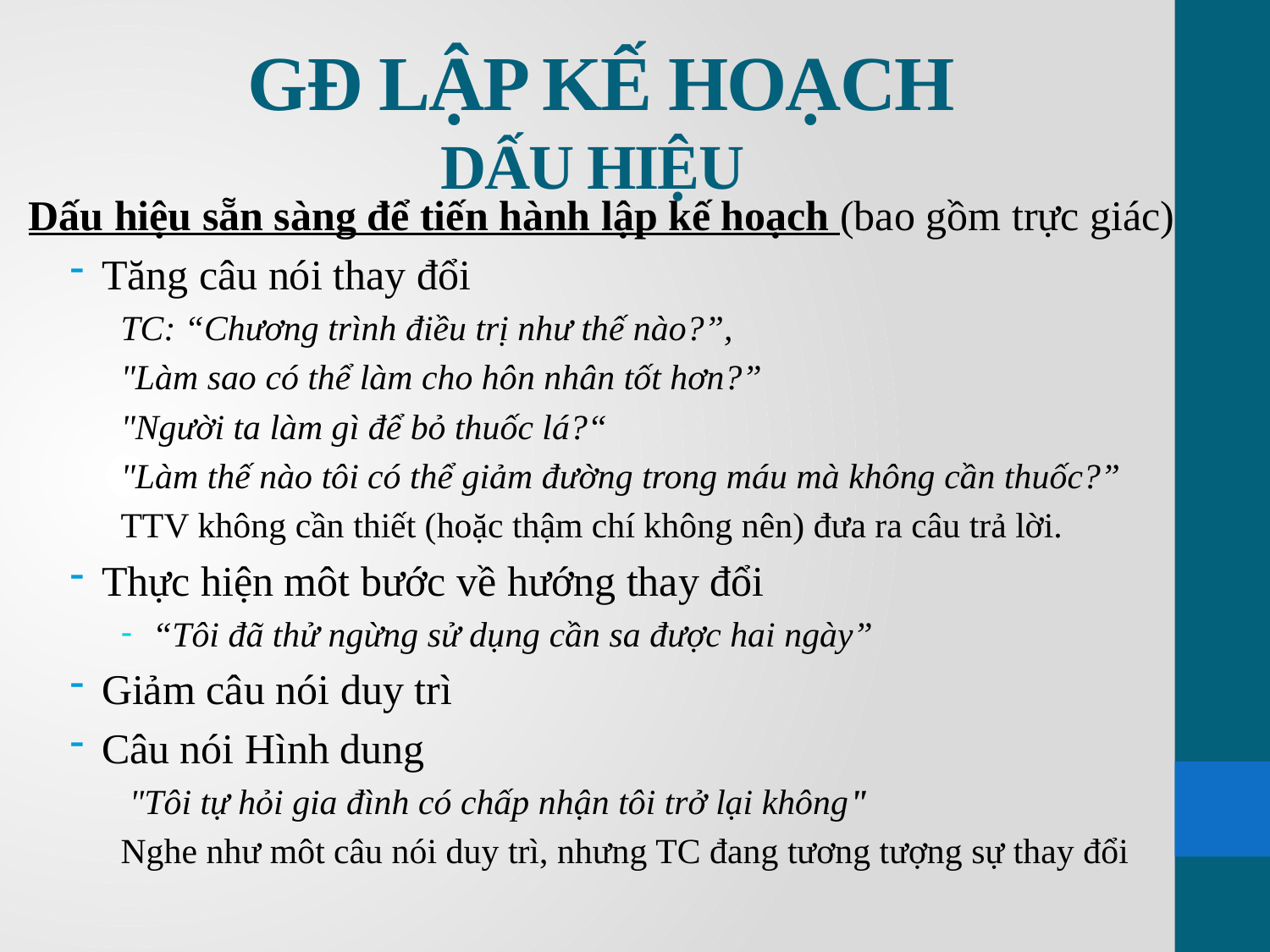

# GĐ LẬP KẾ HOẠCH DẤU HIỆU
Dấu hiệu sẵn sàng để tiến hành lập kế hoạch (bao gồm trực giác)
Tăng câu nói thay đổi
TC: “Chương trình điều trị như thế nào?”,
"Làm sao có thể làm cho hôn nhân tốt hơn?”
"Người ta làm gì để bỏ thuốc lá?“
"Làm thế nào tôi có thể giảm đường trong máu mà không cần thuốc?”
TTV không cần thiết (hoặc thậm chí không nên) đưa ra câu trả lời.
Thực hiện môt bước về hướng thay đổi
“Tôi đã thử ngừng sử dụng cần sa được hai ngày”
Giảm câu nói duy trì
Câu nói Hình dung
 "Tôi tự hỏi gia đình có chấp nhận tôi trở lại không"
Nghe như môt câu nói duy trì, nhưng TC đang tương tượng sự thay đổi